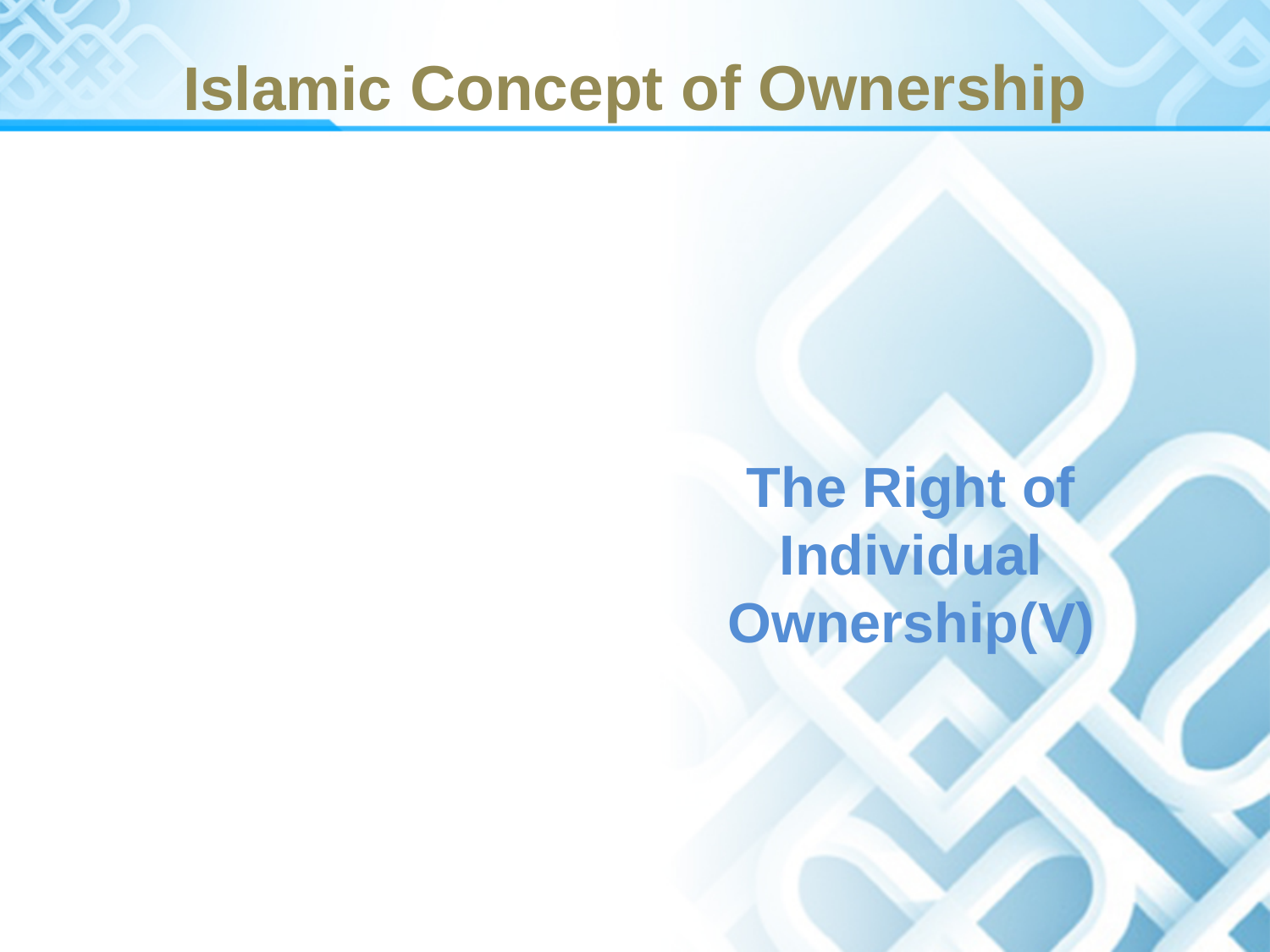

# Islamic Concept of Ownership
The Right of Individual Ownership(V)